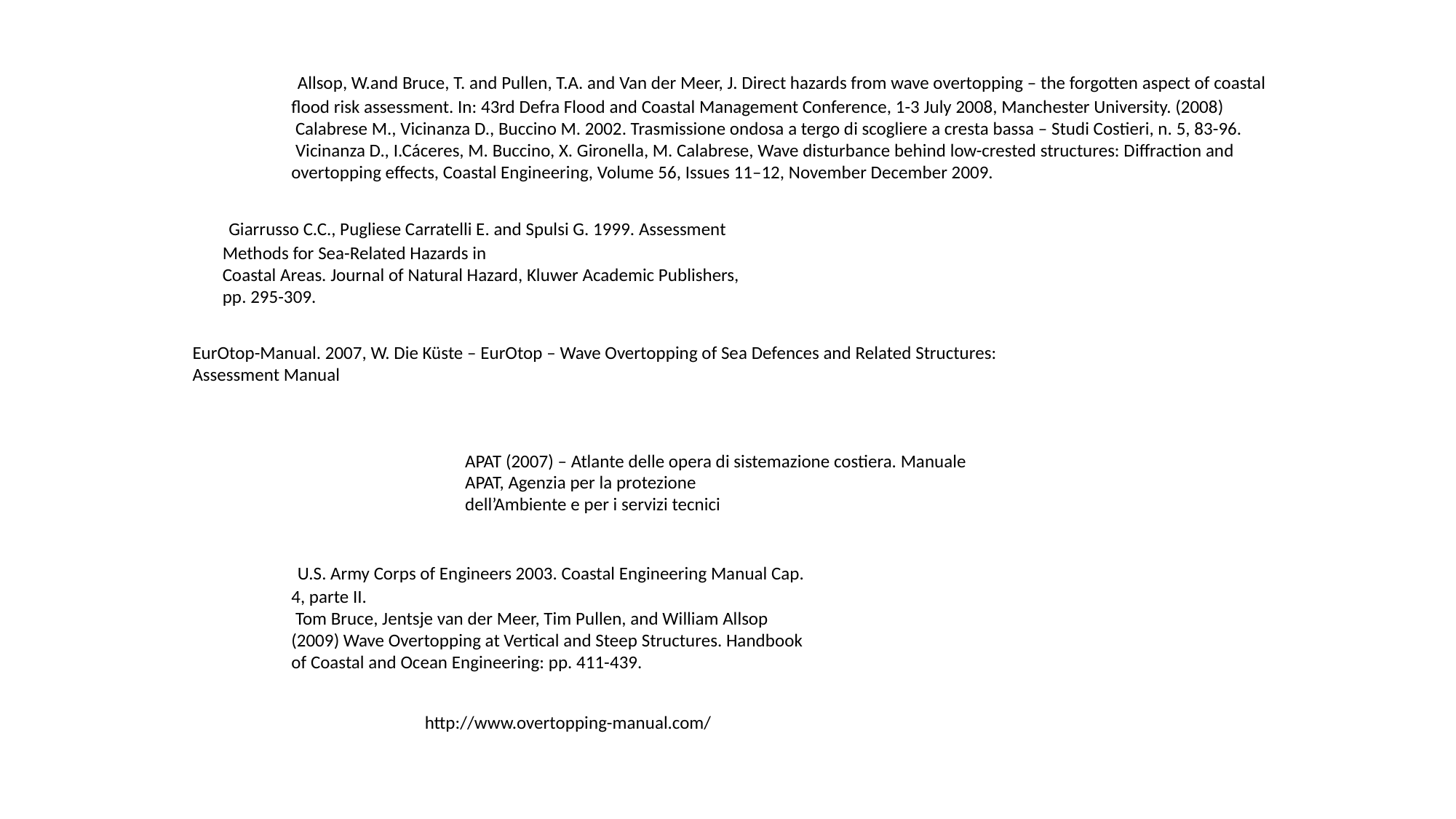

Allsop, W.and Bruce, T. and Pullen, T.A. and Van der Meer, J. Direct hazards from wave overtopping – the forgotten aspect of coastal flood risk assessment. In: 43rd Defra Flood and Coastal Management Conference, 1-3 July 2008, Manchester University. (2008)
 Calabrese M., Vicinanza D., Buccino M. 2002. Trasmissione ondosa a tergo di scogliere a cresta bassa – Studi Costieri, n. 5, 83-96.
 Vicinanza D., I.Cáceres, M. Buccino, X. Gironella, M. Calabrese, Wave disturbance behind low-crested structures: Diffraction and overtopping effects, Coastal Engineering, Volume 56, Issues 11–12, November December 2009.
 Giarrusso C.C., Pugliese Carratelli E. and Spulsi G. 1999. Assessment Methods for Sea-Related Hazards in
Coastal Areas. Journal of Natural Hazard, Kluwer Academic Publishers, pp. 295-309.
EurOtop-Manual. 2007, W. Die Küste – EurOtop – Wave Overtopping of Sea Defences and Related Structures:
Assessment Manual
APAT (2007) – Atlante delle opera di sistemazione costiera. Manuale APAT, Agenzia per la protezione
dell’Ambiente e per i servizi tecnici
 U.S. Army Corps of Engineers 2003. Coastal Engineering Manual Cap. 4, parte II.
 Tom Bruce, Jentsje van der Meer, Tim Pullen, and William Allsop (2009) Wave Overtopping at Vertical and Steep Structures. Handbook of Coastal and Ocean Engineering: pp. 411-439.
http://www.overtopping-manual.com/